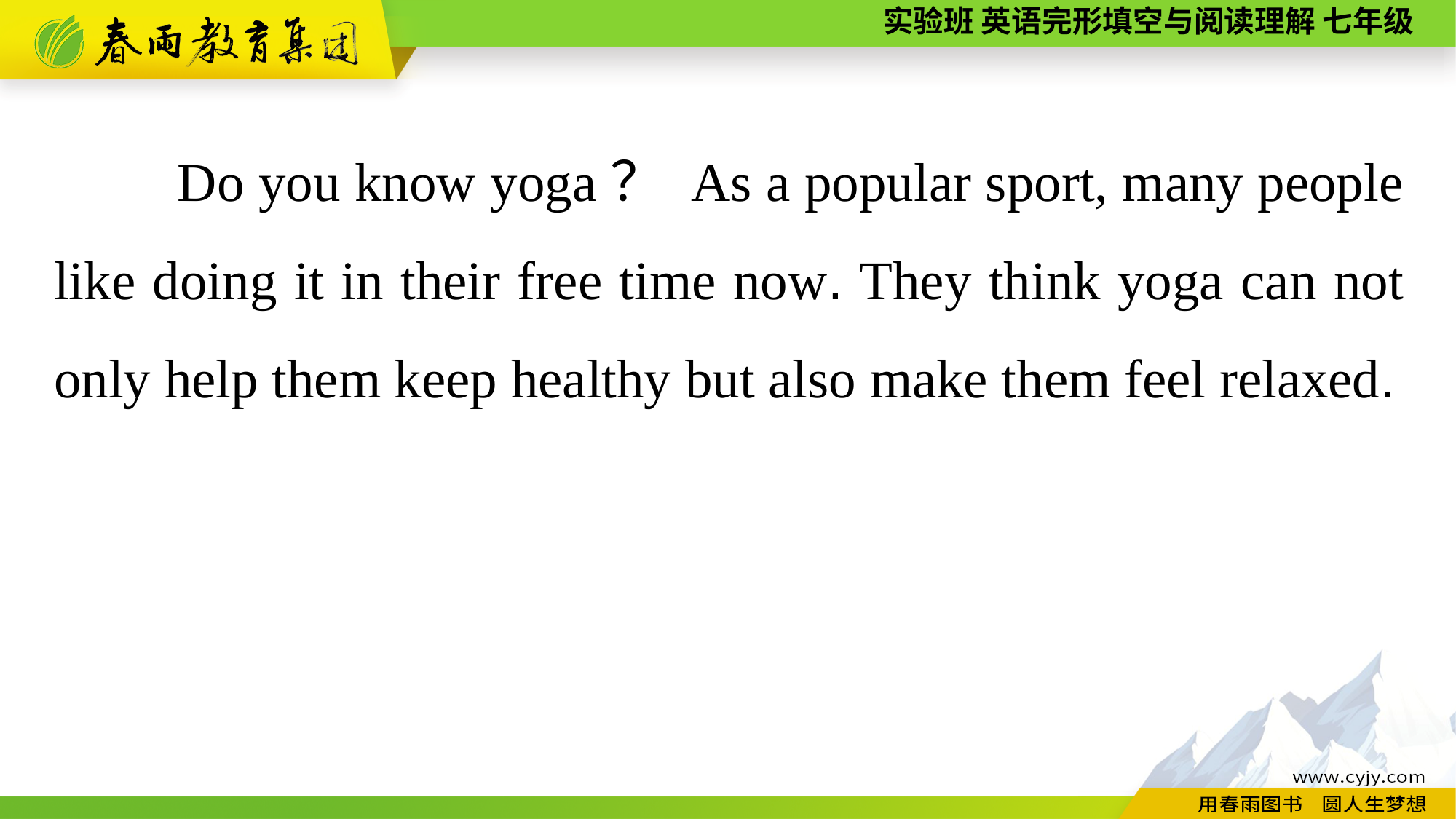

Do you know yoga？ As a popular sport, many people like doing it in their free time now. They think yoga can not only help them keep healthy but also make them feel relaxed.